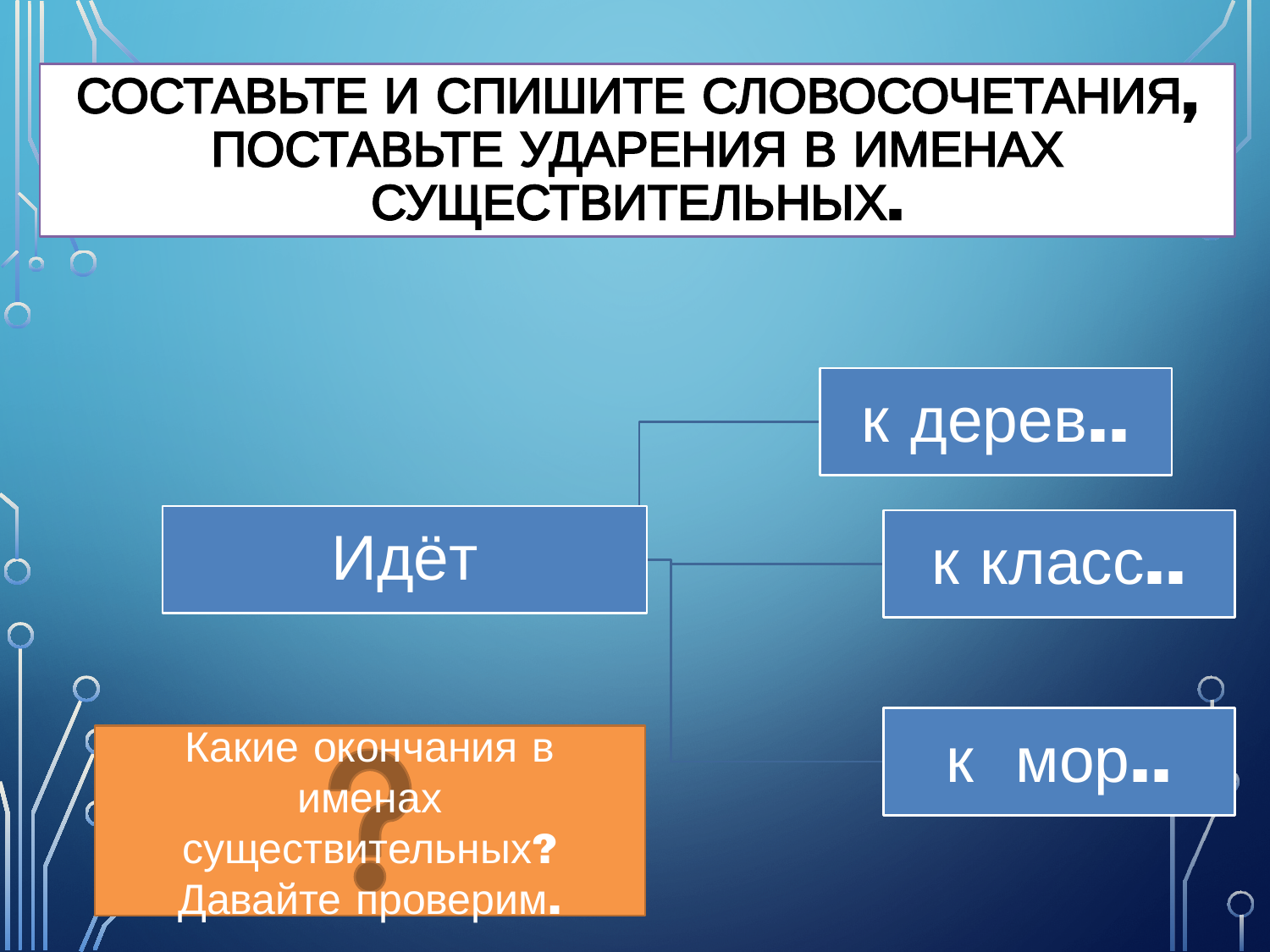

# Составьте и спишите словосочетания, поставьте ударения в именах существительных.

Идёт
к дерев..
к класс..
к  мор..
Какие окончания в именах существительных? Давайте проверим.